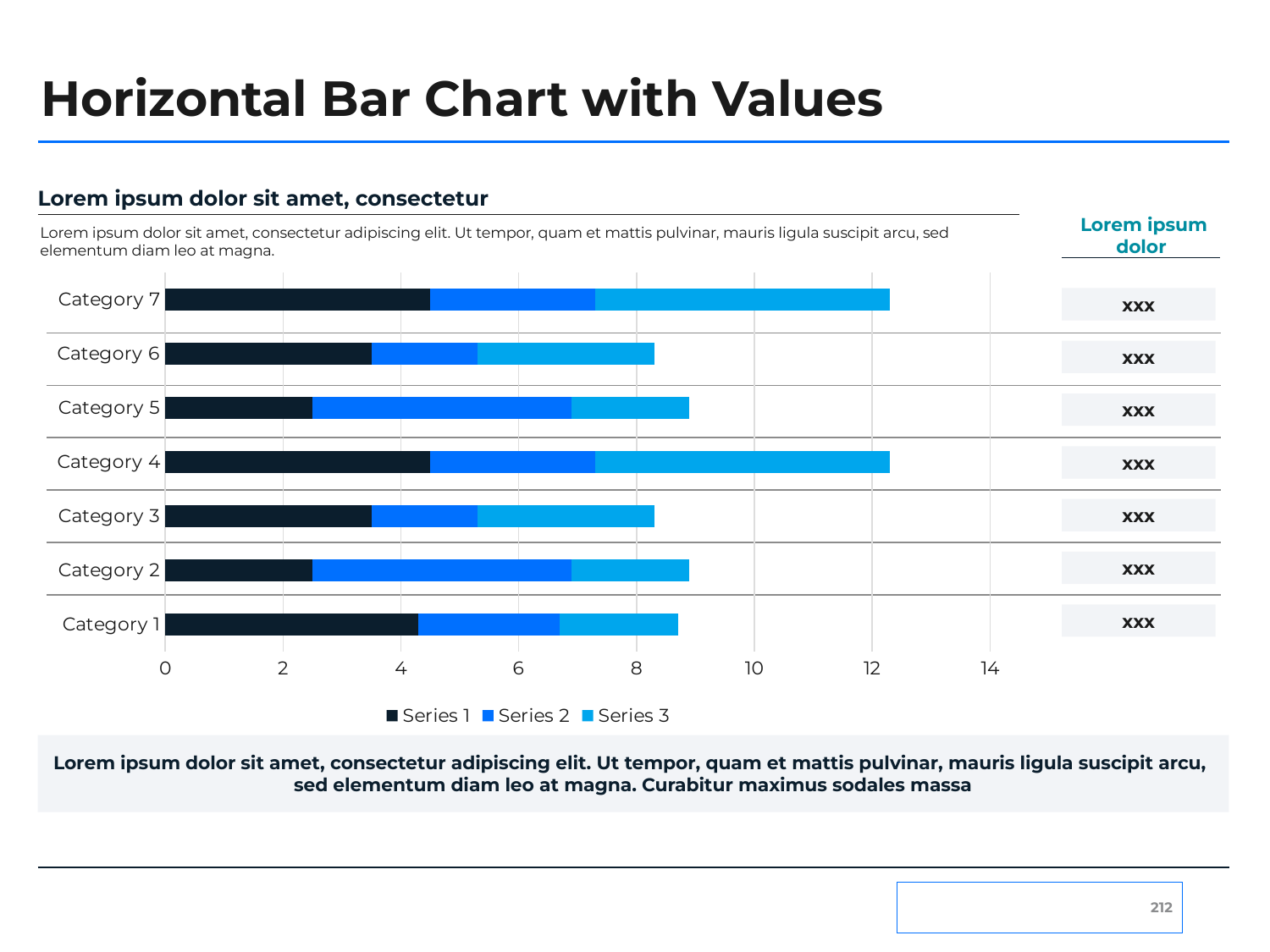

# Horizontal Bar Chart with Values
Lorem ipsum dolor sit amet, consectetur
Lorem ipsum dolor sit amet, consectetur adipiscing elit. Ut tempor, quam et mattis pulvinar, mauris ligula suscipit arcu, sed elementum diam leo at magna.
Lorem ipsum dolor

### Chart

| Category | Series 1 | Series 2 | Series 3 |
|---|---|---|---|
| Category 1 | 4.3 | 2.4 | 2.0 |
| Category 2 | 2.5 | 4.4 | 2.0 |
| Category 3 | 3.5 | 1.8 | 3.0 |
| Category 4 | 4.5 | 2.8 | 5.0 |
| Category 5 | 2.5 | 4.4 | 2.0 |
| Category 6 | 3.5 | 1.8 | 3.0 |
| Category 7 | 4.5 | 2.8 | 5.0 |
|  |
| --- |
|  |
|  |
|  |
|  |
|  |
|  |
xxx
xxx
xxx
xxx
xxx
xxx
xxx
Lorem ipsum dolor sit amet, consectetur adipiscing elit. Ut tempor, quam et mattis pulvinar, mauris ligula suscipit arcu,
sed elementum diam leo at magna. Curabitur maximus sodales massa
212